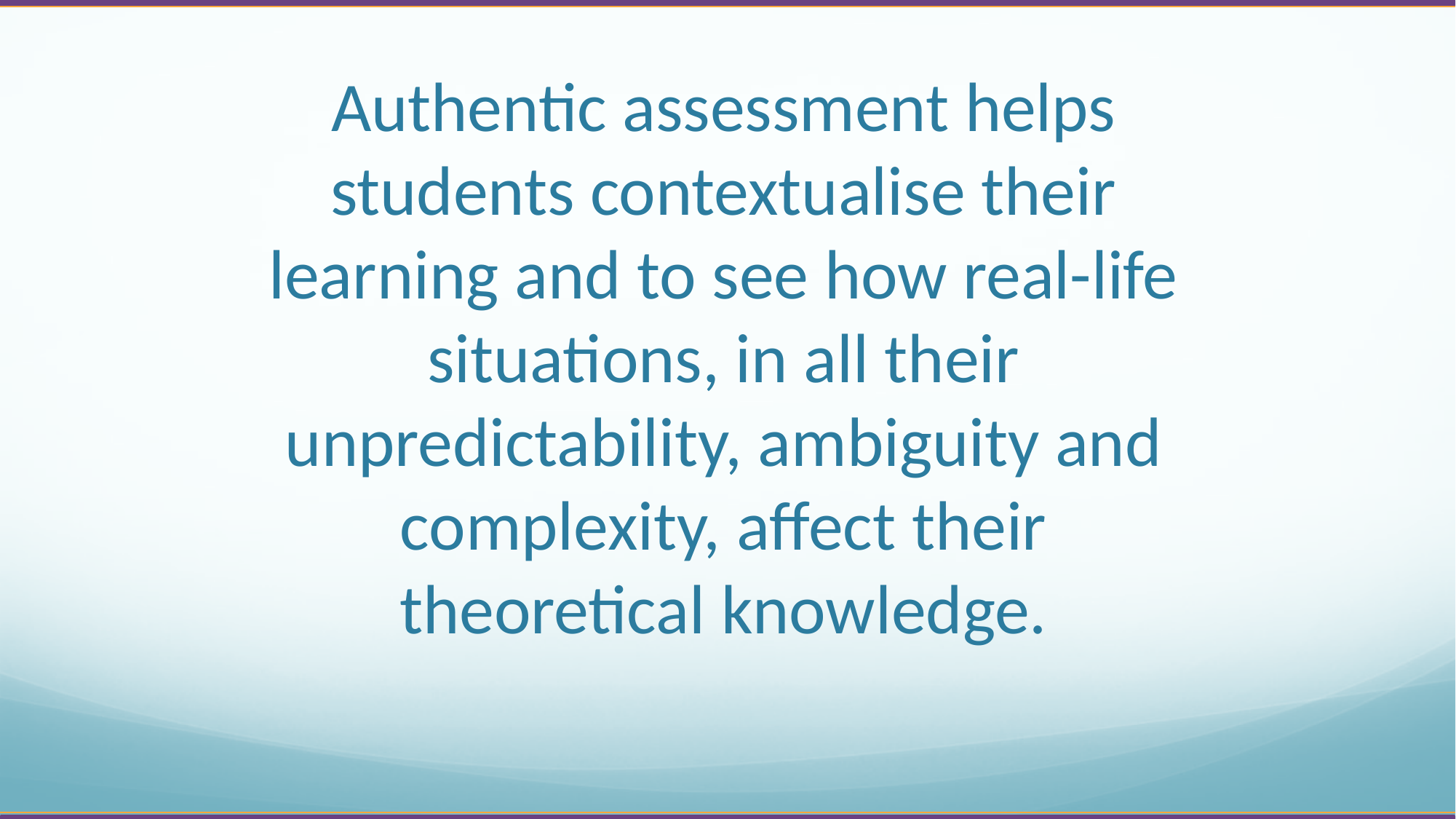

# Authentic assessment helps students contextualise their learning and to see how real-life situations, in all their unpredictability, ambiguity and complexity, affect their theoretical knowledge.